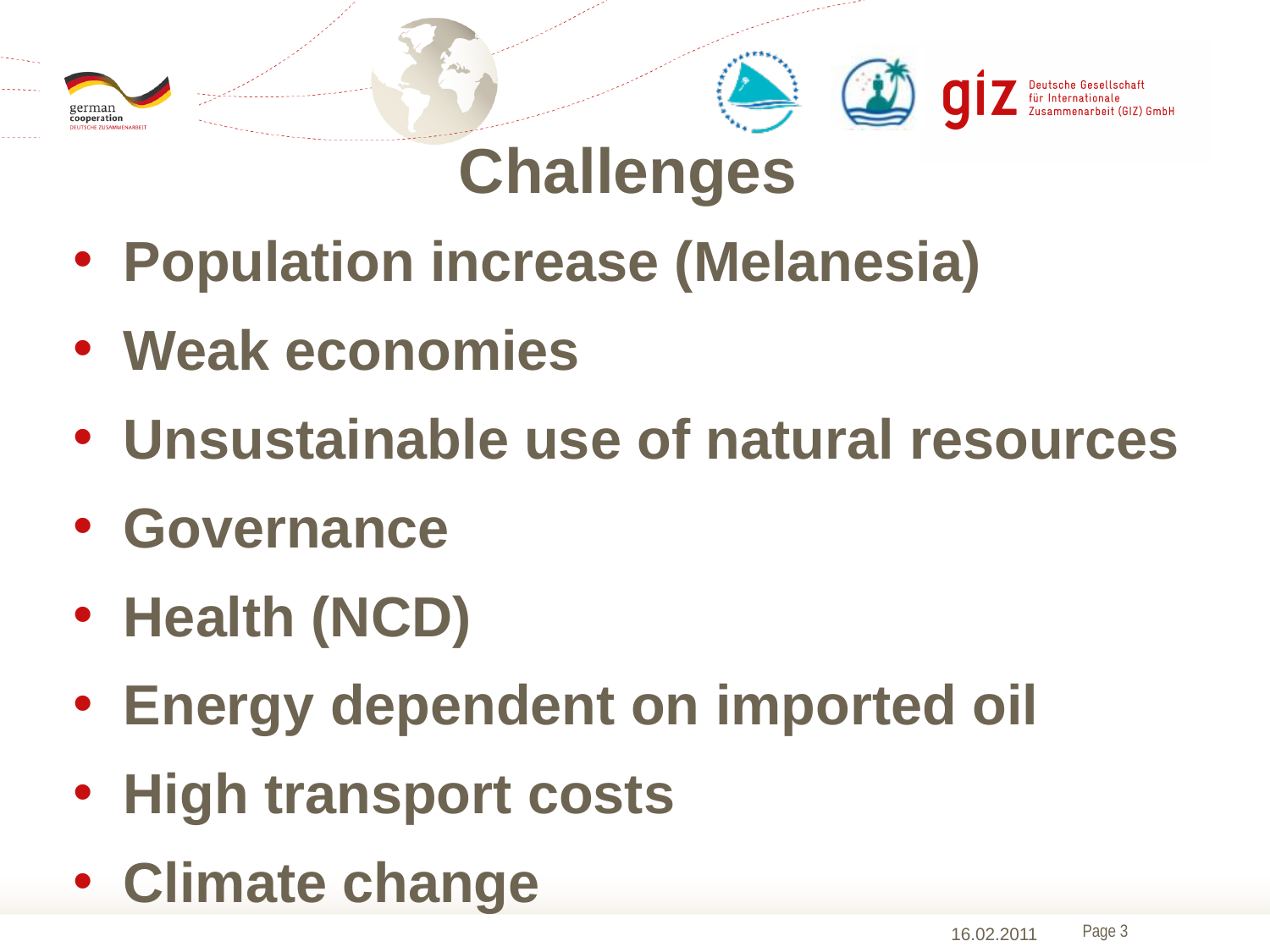

# Challenges
Population increase (Melanesia)
Weak economies
Unsustainable use of natural resources
Governance
Health (NCD)
Energy dependent on imported oil
High transport costs
Climate change

16.02.2011